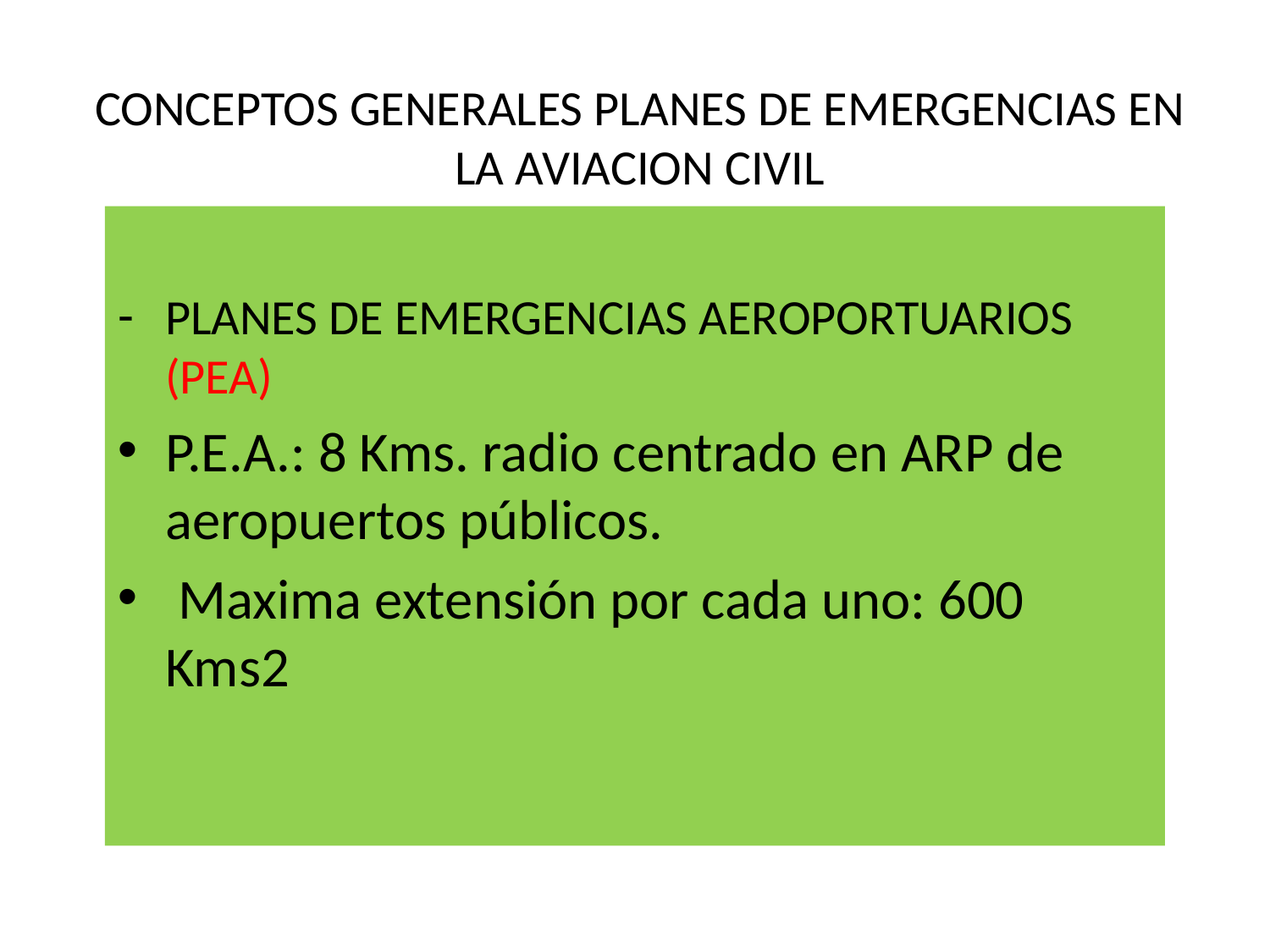

# CONCEPTOS GENERALES PLANES DE EMERGENCIAS EN LA AVIACION CIVIL

PLANES DE EMERGENCIAS AEROPORTUARIOS (PEA)
P.E.A.: 8 Kms. radio centrado en ARP de aeropuertos públicos.
 Maxima extensión por cada uno: 600 Kms2